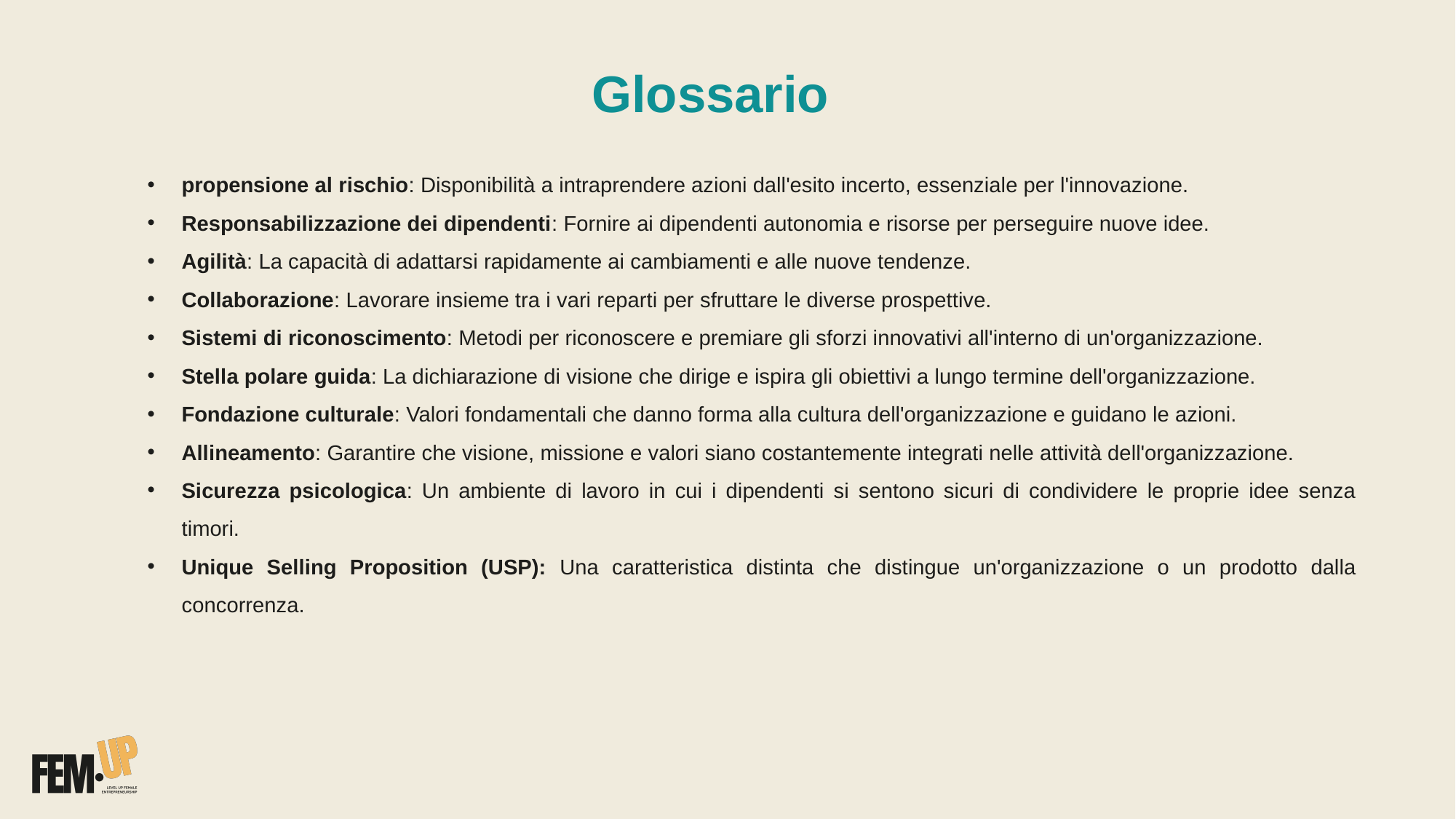

Glossario
propensione al rischio: Disponibilità a intraprendere azioni dall'esito incerto, essenziale per l'innovazione.
Responsabilizzazione dei dipendenti: Fornire ai dipendenti autonomia e risorse per perseguire nuove idee.
Agilità: La capacità di adattarsi rapidamente ai cambiamenti e alle nuove tendenze.
Collaborazione: Lavorare insieme tra i vari reparti per sfruttare le diverse prospettive.
Sistemi di riconoscimento: Metodi per riconoscere e premiare gli sforzi innovativi all'interno di un'organizzazione.
Stella polare guida: La dichiarazione di visione che dirige e ispira gli obiettivi a lungo termine dell'organizzazione.
Fondazione culturale: Valori fondamentali che danno forma alla cultura dell'organizzazione e guidano le azioni.
Allineamento: Garantire che visione, missione e valori siano costantemente integrati nelle attività dell'organizzazione.
Sicurezza psicologica: Un ambiente di lavoro in cui i dipendenti si sentono sicuri di condividere le proprie idee senza timori.
Unique Selling Proposition (USP): Una caratteristica distinta che distingue un'organizzazione o un prodotto dalla concorrenza.